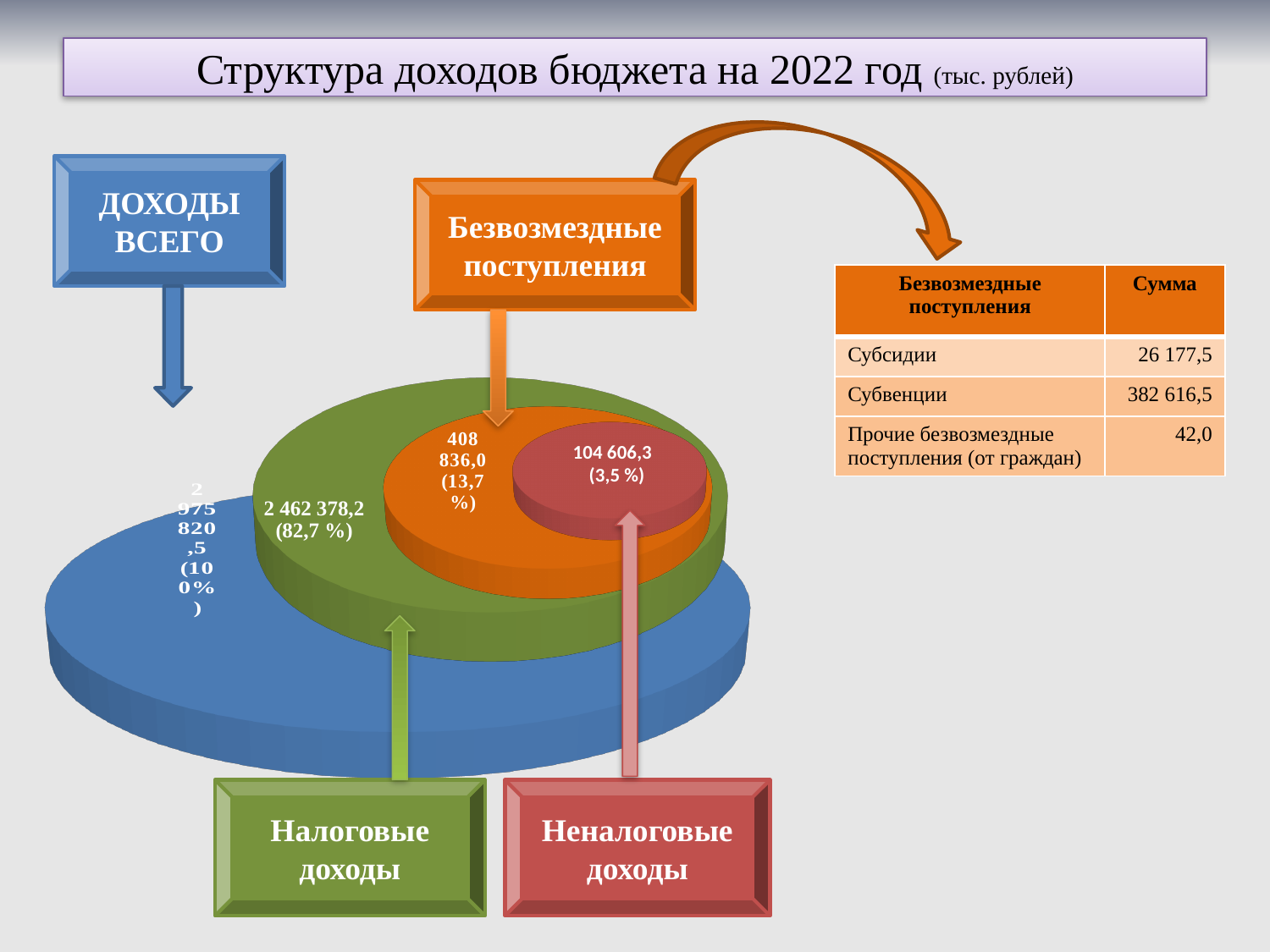

# Структура доходов бюджета на 2022 год (тыс. рублей)

ДОХОДЫ
ВСЕГО
Безвозмездные поступления

[unsupported chart]

[unsupported chart]

[unsupported chart]

| Безвозмездные поступления | Сумма |
| --- | --- |
| Субсидии | 26 177,5 |
| Субвенции | 382 616,5 |
| Прочие безвозмездные поступления (от граждан) | 42,0 |

[unsupported chart]

104 606,3
 (3,5 %)

Налоговые доходы
Неналоговые доходы